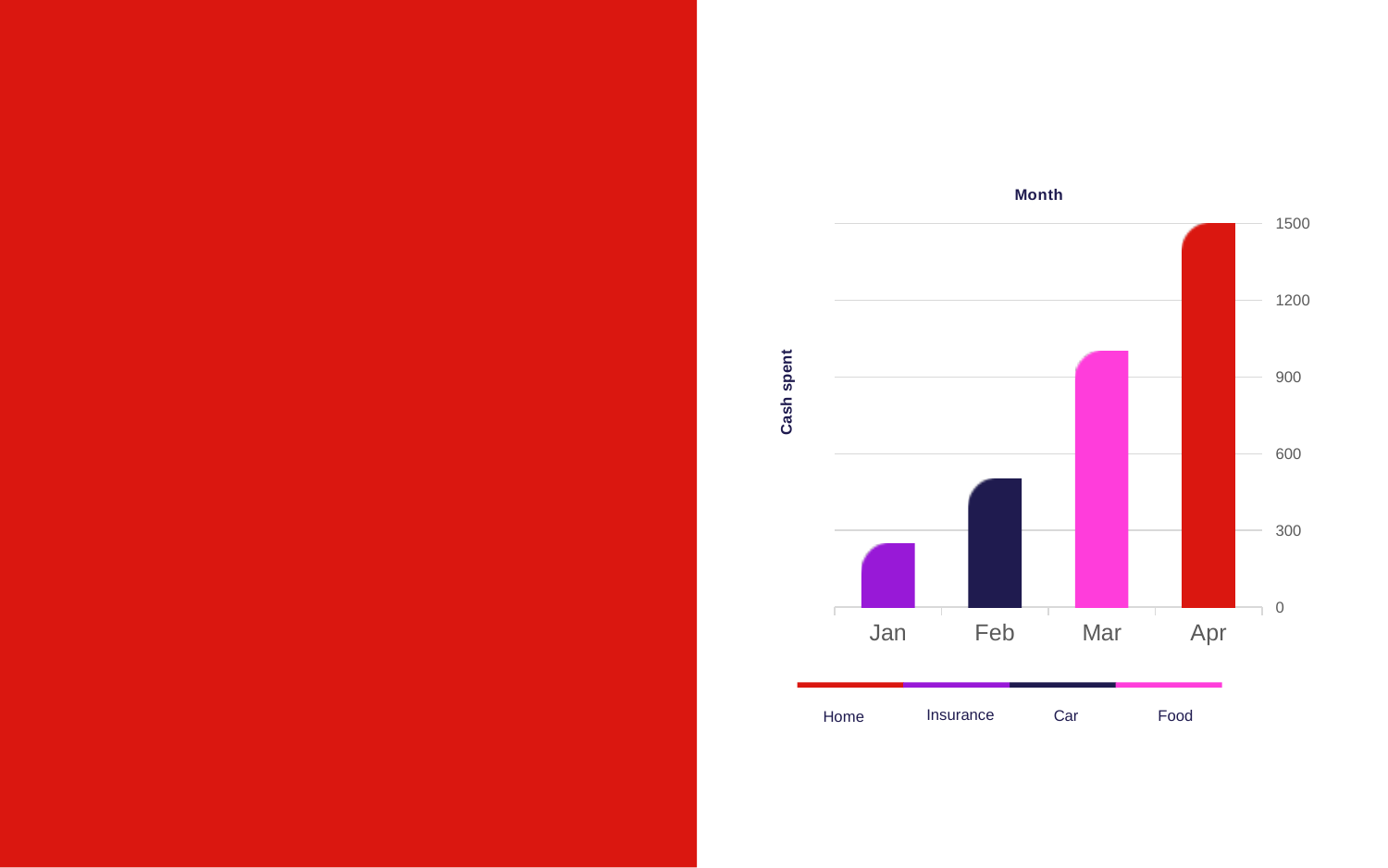

### Chart: Month

| Category | Series 1 |
|---|---|
| Jan | 250.0 |
| Feb | 500.0 |
| Mar | 1000.0 |
| Apr | 1500.0 |

Insurance
Car
Food
Home